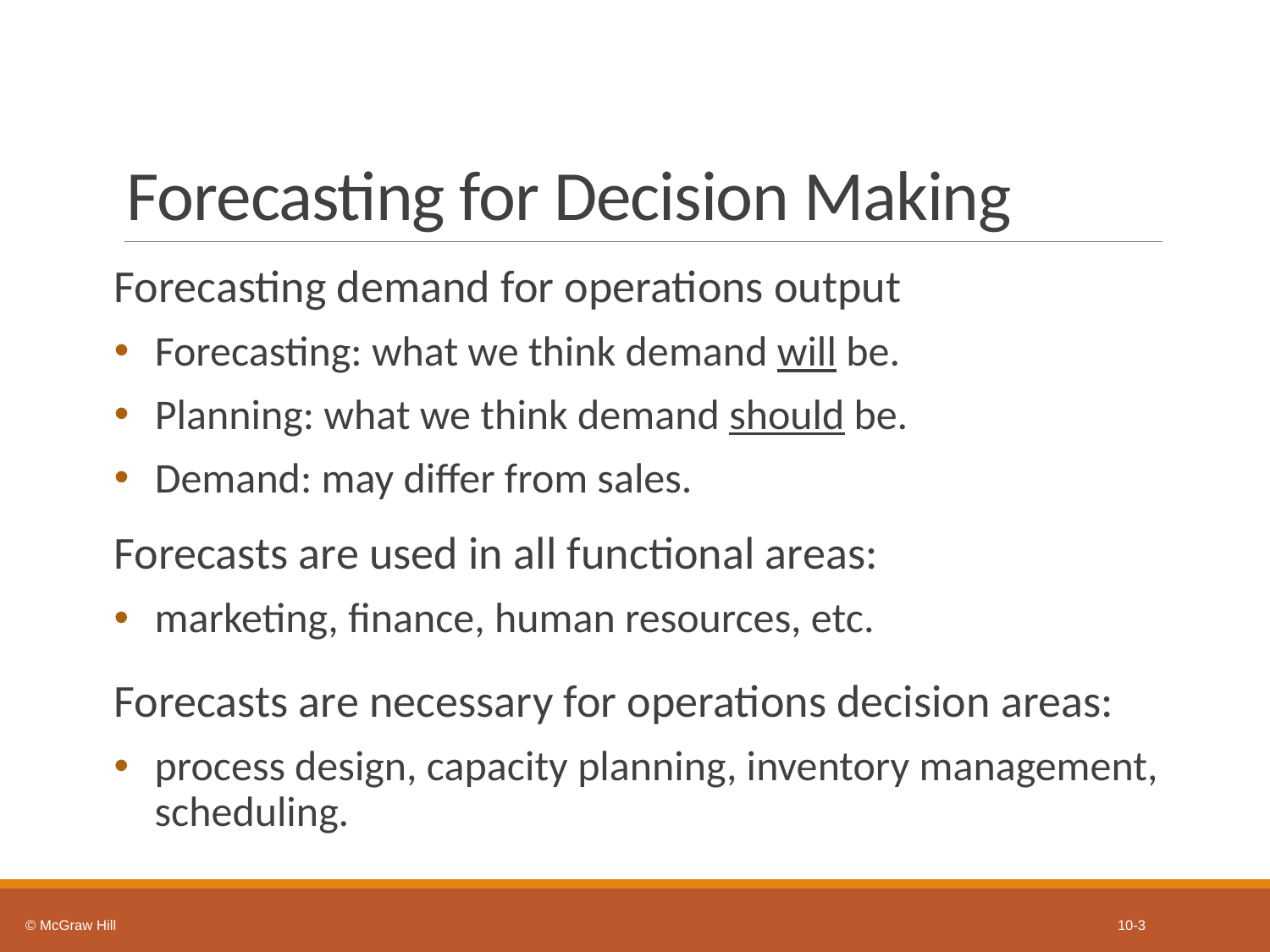

# Forecasting for Decision Making
Forecasting demand for operations output
Forecasting: what we think demand will be.
Planning: what we think demand should be.
Demand: may differ from sales.
Forecasts are used in all functional areas:
marketing, finance, human resources, etc.
Forecasts are necessary for operations decision areas:
process design, capacity planning, inventory management, scheduling.